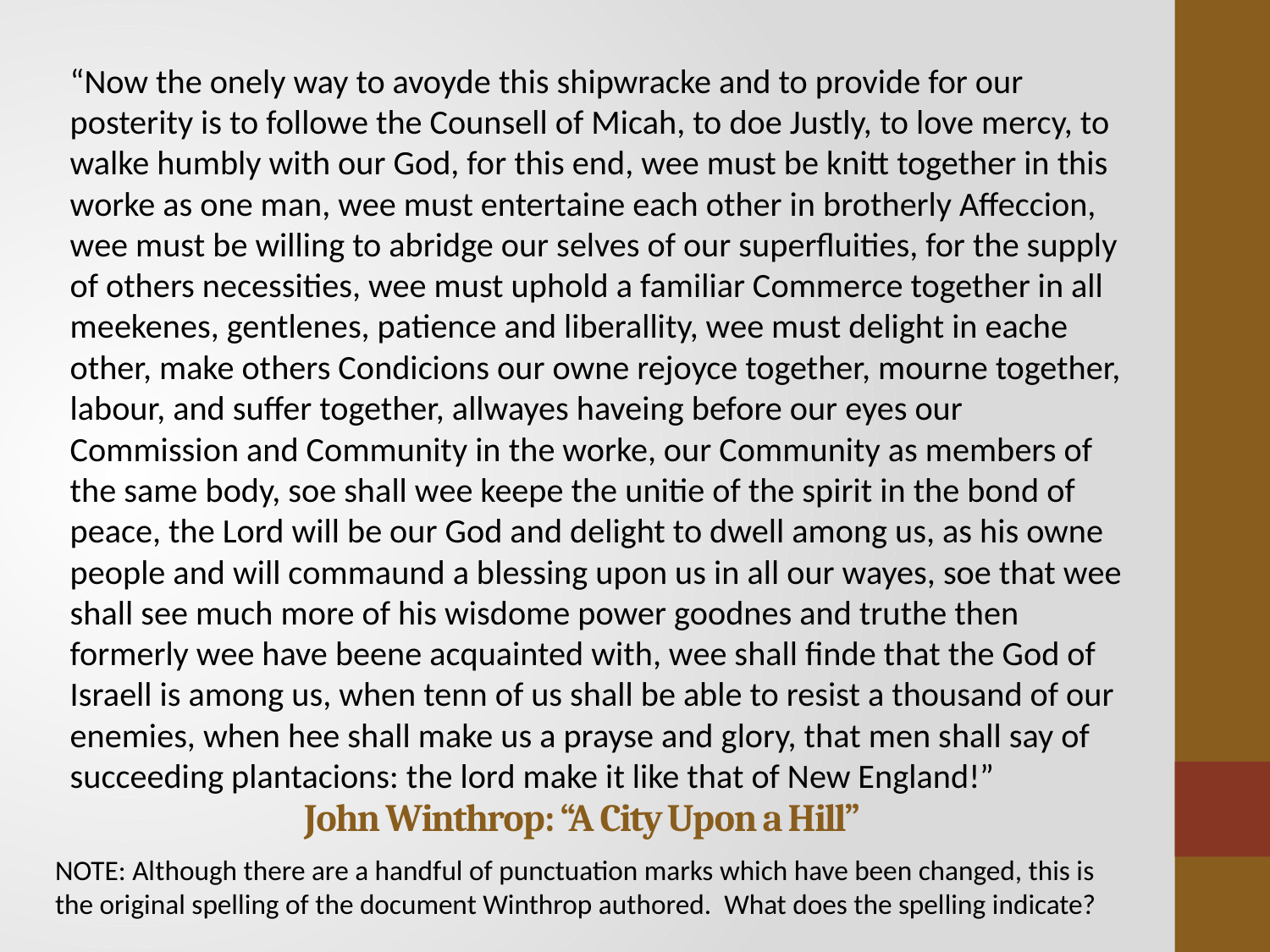

“Now the onely way to avoyde this shipwracke and to provide for our posterity is to followe the Counsell of Micah, to doe Justly, to love mercy, to walke humbly with our God, for this end, wee must be knitt together in this worke as one man, wee must entertaine each other in brotherly Affeccion, wee must be willing to abridge our selves of our superfluities, for the supply of others necessities, wee must uphold a familiar Commerce together in all meekenes, gentlenes, patience and liberallity, wee must delight in eache other, make others Condicions our owne rejoyce together, mourne together, labour, and suffer together, allwayes haveing before our eyes our Commission and Community in the worke, our Community as members of the same body, soe shall wee keepe the unitie of the spirit in the bond of peace, the Lord will be our God and delight to dwell among us, as his owne people and will commaund a blessing upon us in all our wayes, soe that wee shall see much more of his wisdome power goodnes and truthe then formerly wee have beene acquainted with, wee shall finde that the God of Israell is among us, when tenn of us shall be able to resist a thousand of our enemies, when hee shall make us a prayse and glory, that men shall say of succeeding plantacions: the lord make it like that of New England!”
# John Winthrop: “A City Upon a Hill”
NOTE: Although there are a handful of punctuation marks which have been changed, this is the original spelling of the document Winthrop authored.  What does the spelling indicate?